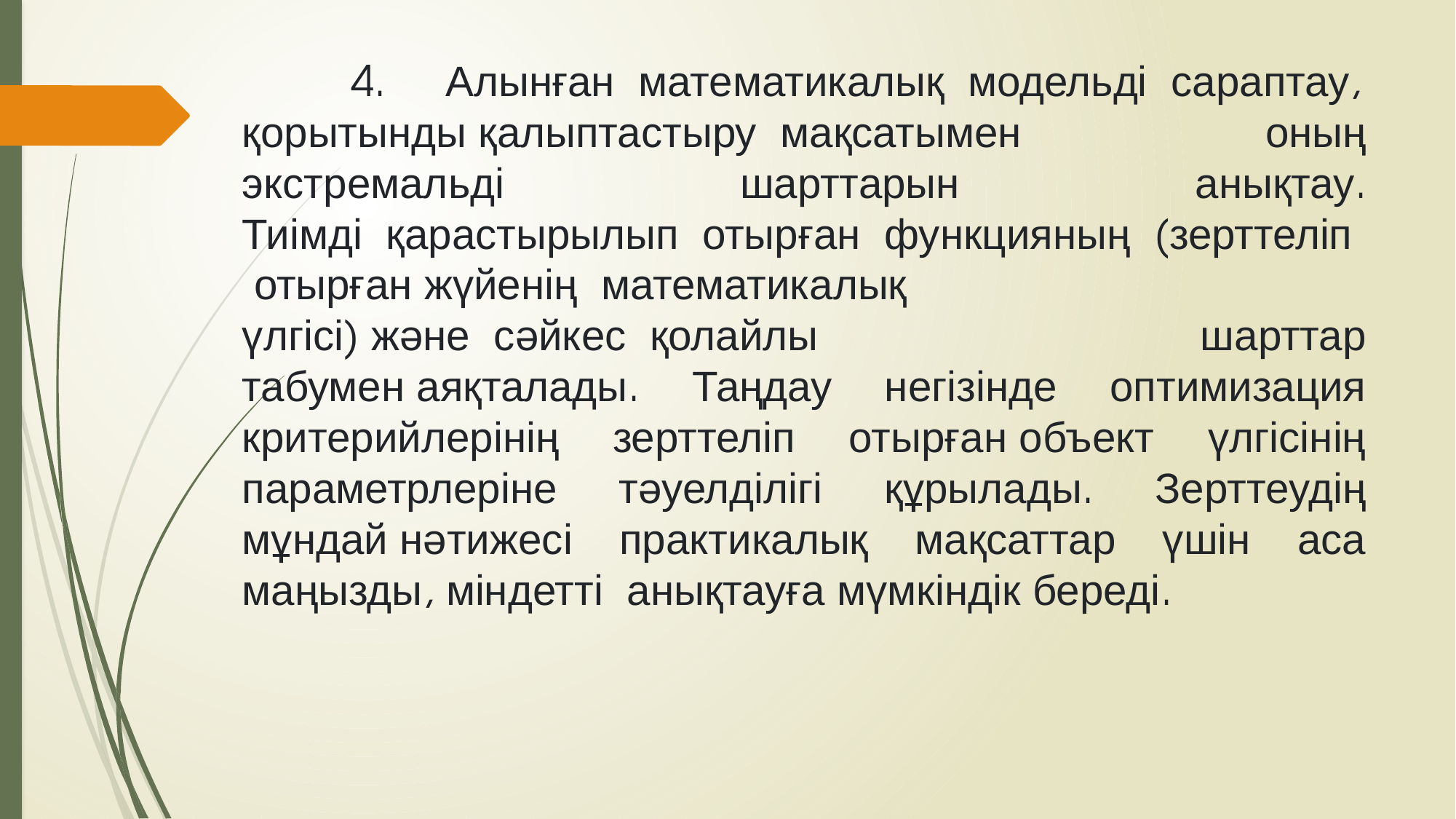

4.     Алынған  математикалық  модельді  сараптау, қорытынды қалыптастыру  мақсатымен оның экстремальді шарттарын анықтау. Тиімді  қарастырылып  отырған  функцияның  (зерттеліп  отырған жүйенің  математикалық үлгісі) және  сәйкес  қолайлы шарттар табумен аяқталады. Таңдау негізінде оптимизация критерийлерінің зерттеліп отырған объект үлгісінің параметрлеріне тәуелділігі құрылады. Зерттеудің мұндай нәтижесі практикалық мақсаттар үшін аса маңызды, міндетті  анықтауға мүмкіндік береді.